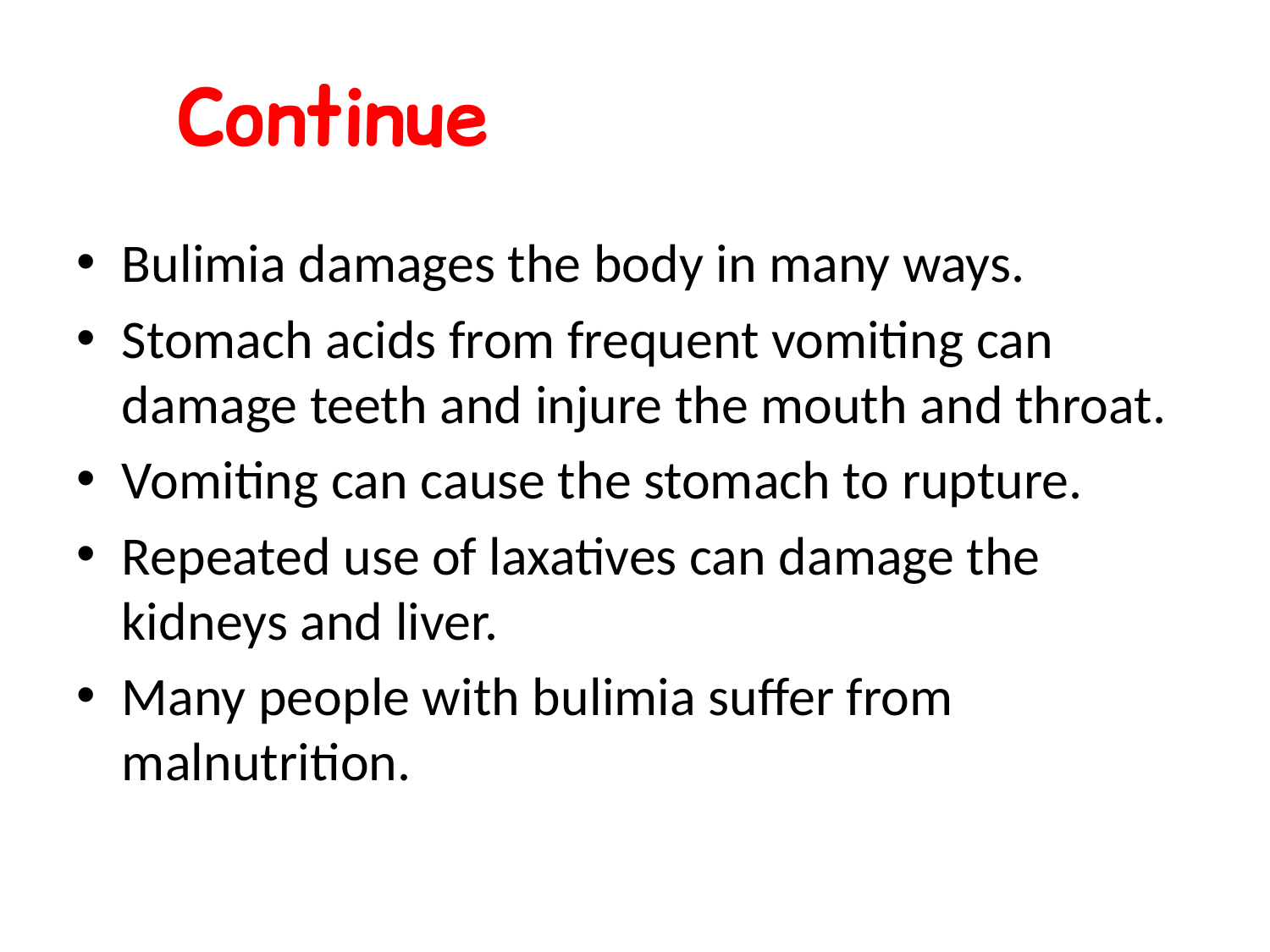

# Continue
Bulimia damages the body in many ways.
Stomach acids from frequent vomiting can damage teeth and injure the mouth and throat.
Vomiting can cause the stomach to rupture.
Repeated use of laxatives can damage the kidneys and liver.
Many people with bulimia suffer from malnutrition.